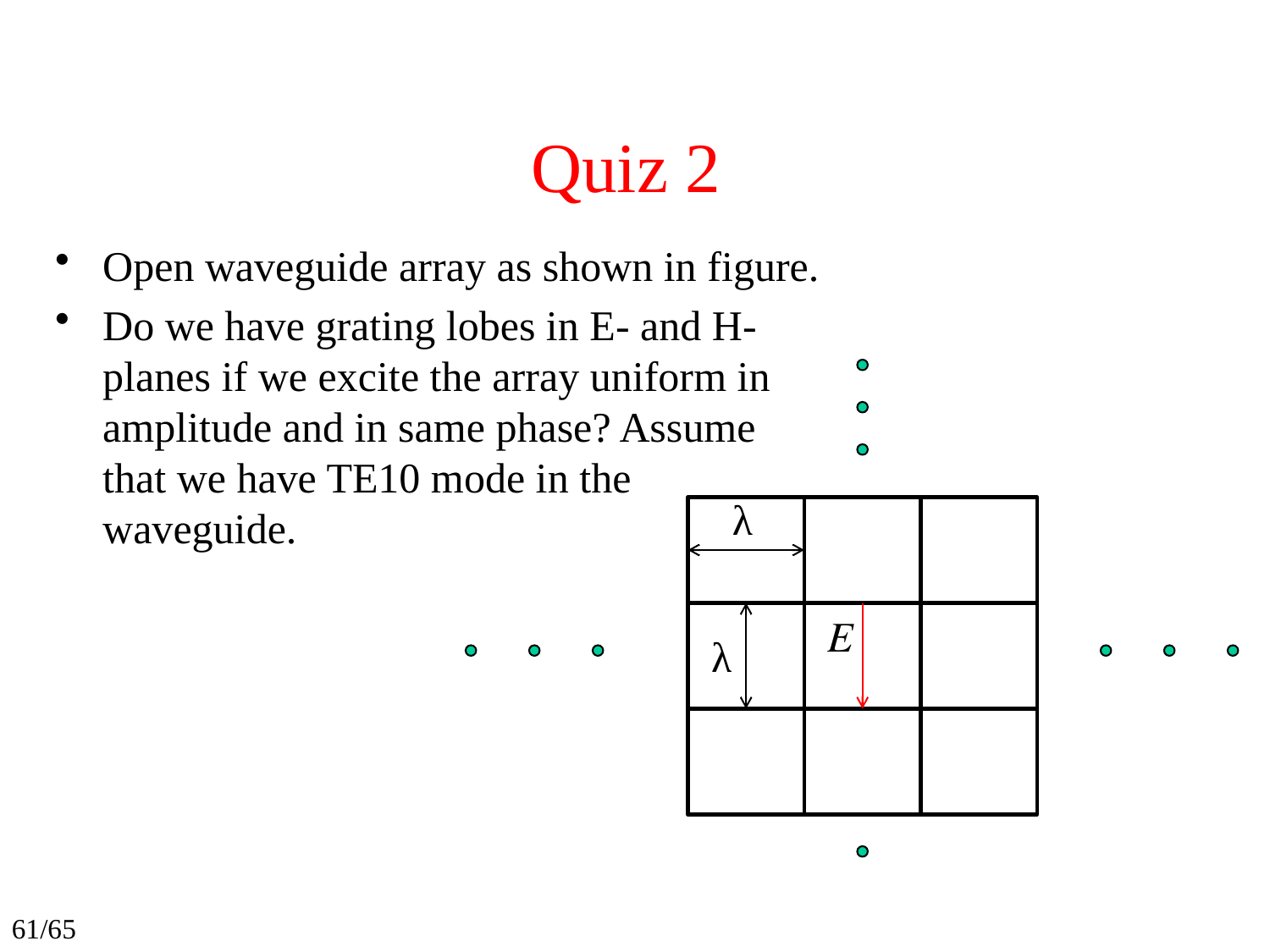

# Quiz 2
Open waveguide array as shown in figure.
Do we have grating lobes in E- and H-planes if we excite the array uniform in amplitude and in same phase? Assume that we have TE10 mode in the waveguide.

λ

 E

λ